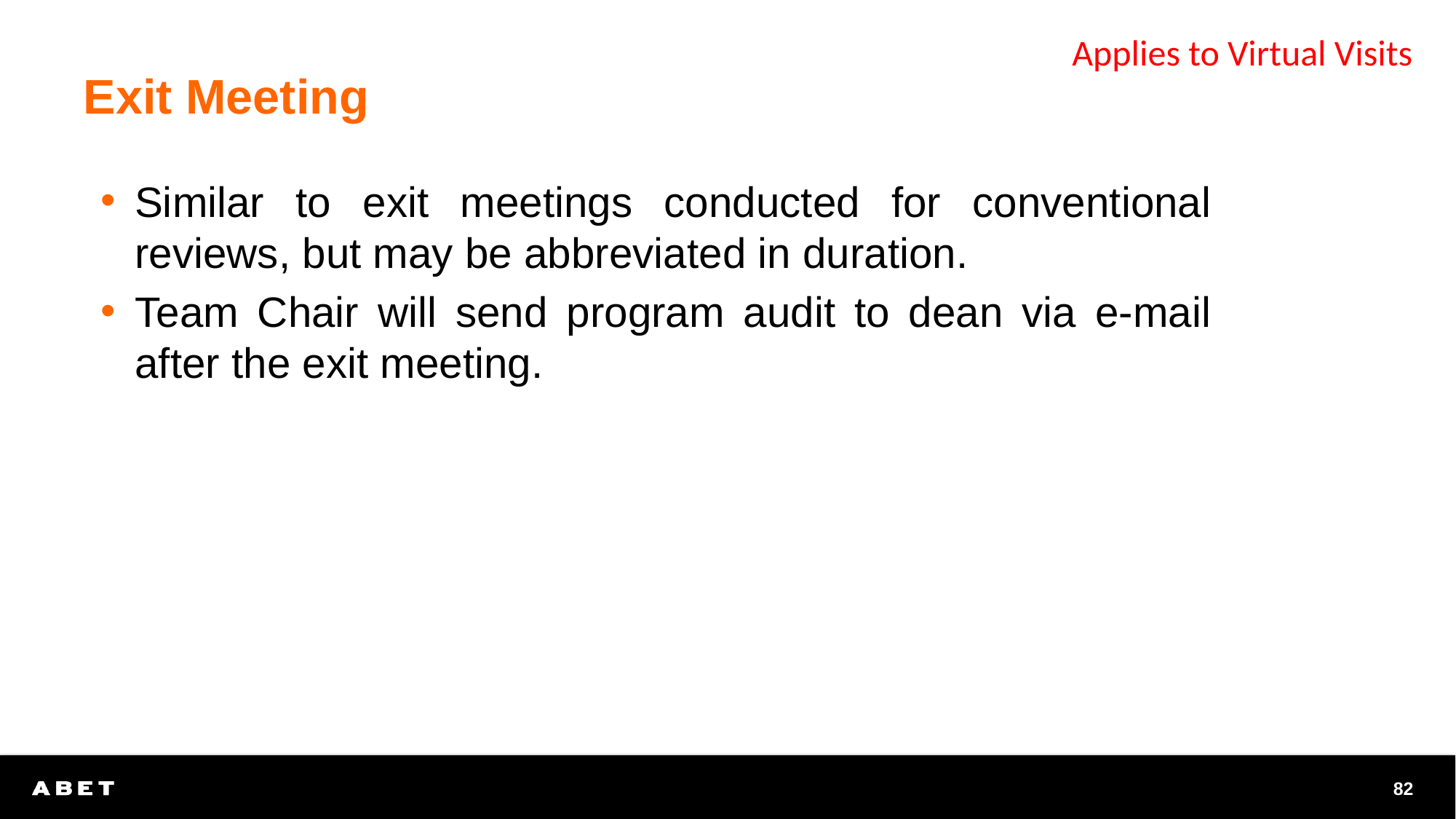

Applies to Virtual Visits
# Exit Meeting
Similar to exit meetings conducted for conventional reviews, but may be abbreviated in duration.
Team Chair will send program audit to dean via e-mail after the exit meeting.